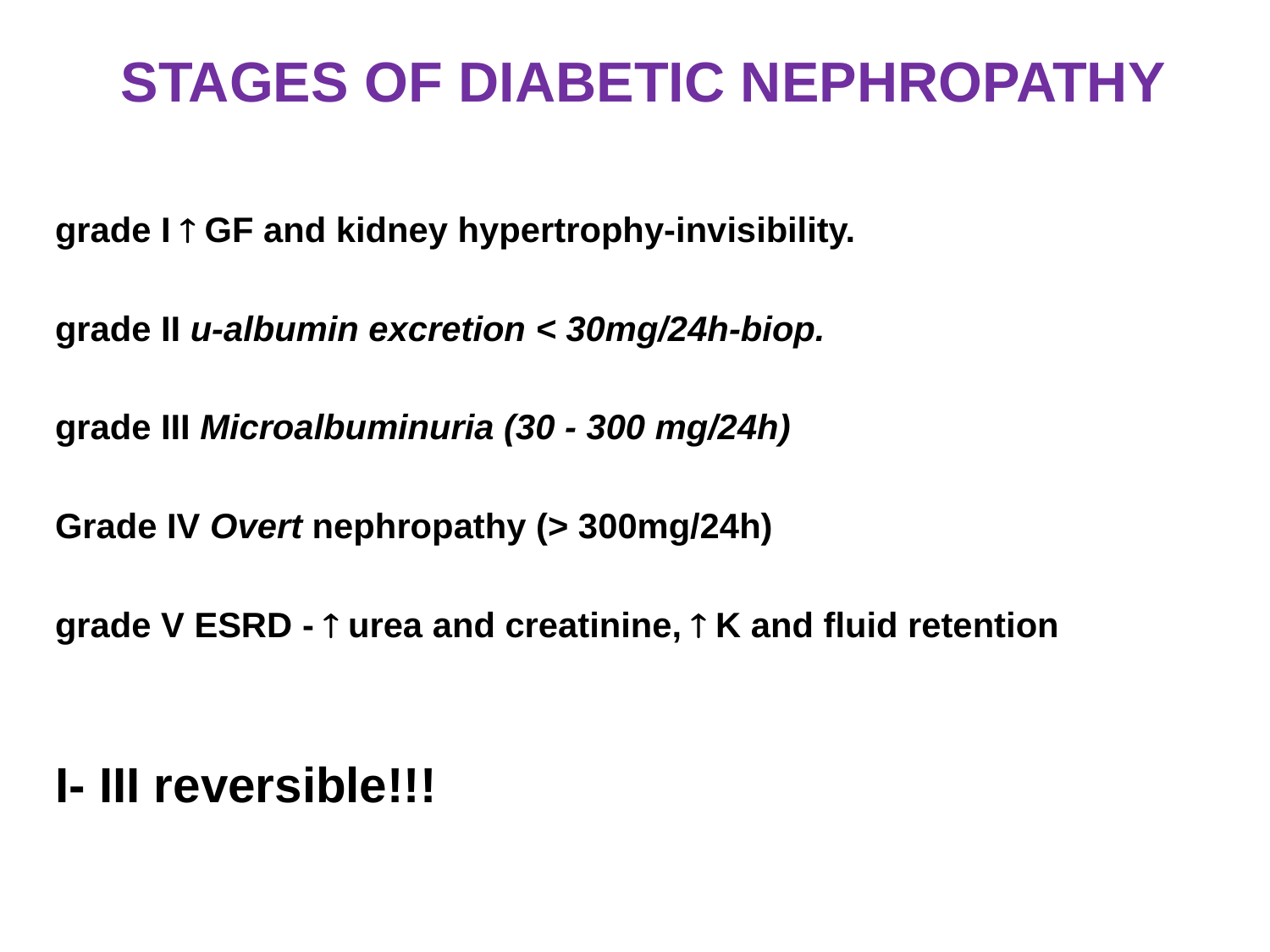

STAGES OF DIABETIC NEPHROPATHY
grade I ↑ GF and kidney hypertrophy-invisibility.

grade II u-albumin excretion < 30mg/24h-biop.

grade III Microalbuminuria (30 - 300 mg/24h)

Grade IV Overt nephropathy (> 300mg/24h)

grade V ESRD - ↑ urea and creatinine, ↑ K and fluid retention

I- III reversible!!!